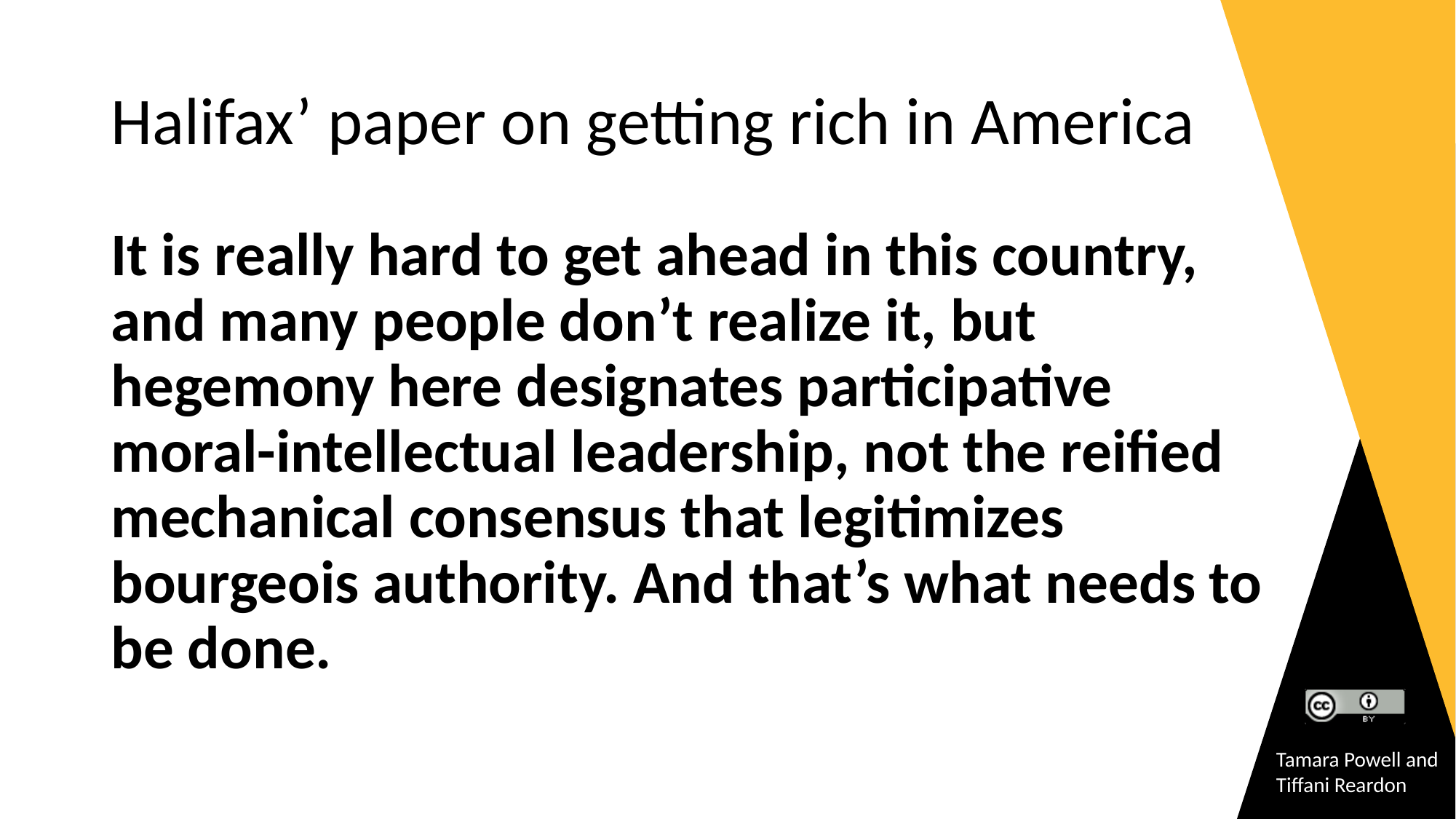

# Halifax’ paper on getting rich in America
It is really hard to get ahead in this country, and many people don’t realize it, but hegemony here designates participative moral-intellectual leadership, not the reified mechanical consensus that legitimizes bourgeois authority. And that’s what needs to be done.